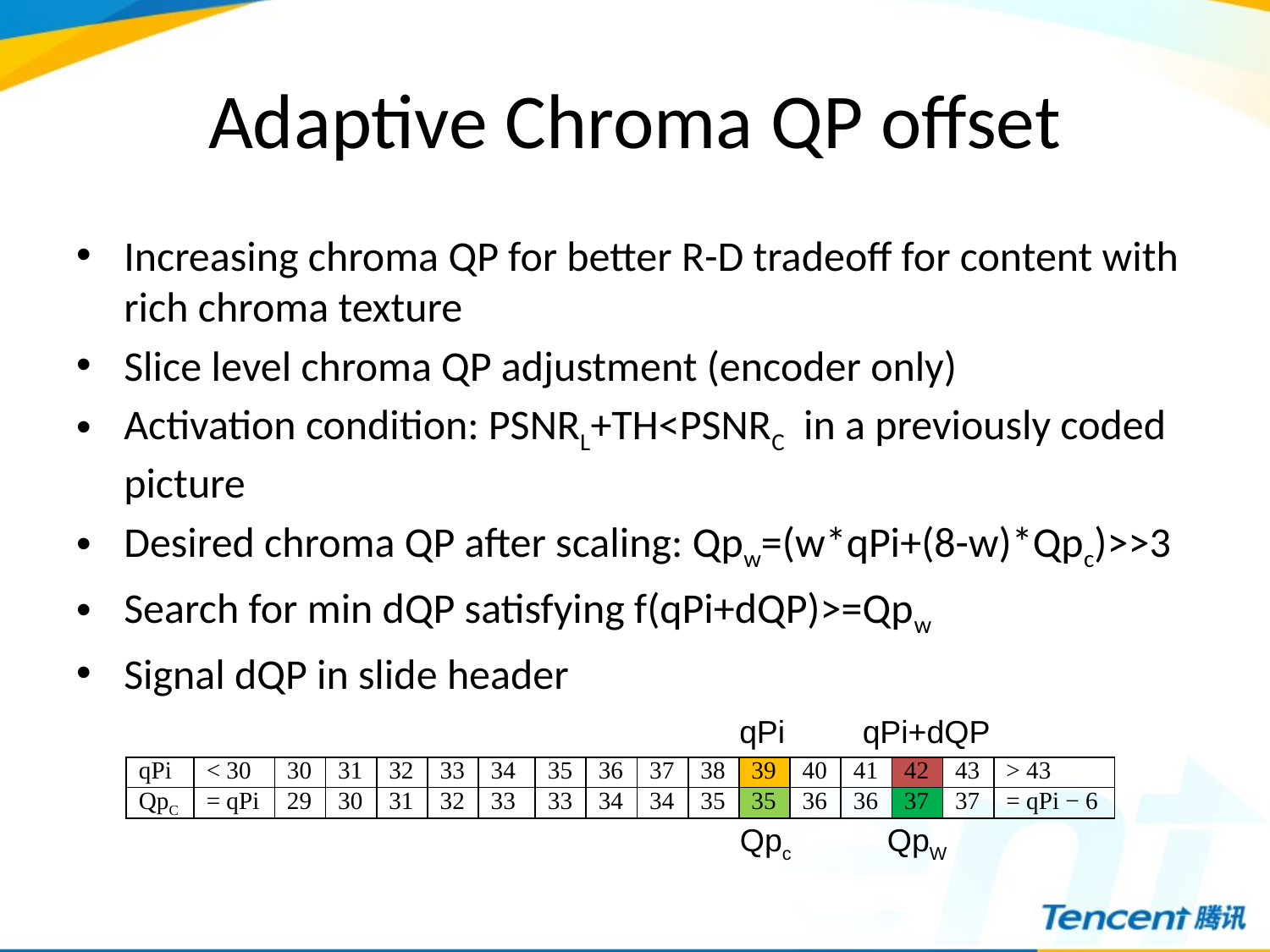

# Adaptive Chroma QP offset
Increasing chroma QP for better R-D tradeoff for content with rich chroma texture
Slice level chroma QP adjustment (encoder only)
Activation condition: PSNRL+TH<PSNRC  in a previously coded picture
Desired chroma QP after scaling: Qpw=(w*qPi+(8-w)*Qpc)>>3
Search for min dQP satisfying f(qPi+dQP)>=Qpw
Signal dQP in slide header
qPi
qPi+dQP
| qPi | < 30 | 30 | 31 | 32 | 33 | 34 | 35 | 36 | 37 | 38 | 39 | 40 | 41 | 42 | 43 | > 43 |
| --- | --- | --- | --- | --- | --- | --- | --- | --- | --- | --- | --- | --- | --- | --- | --- | --- |
| QpC | = qPi | 29 | 30 | 31 | 32 | 33 | 33 | 34 | 34 | 35 | 35 | 36 | 36 | 37 | 37 | = qPi − 6 |
Qpc
QpW